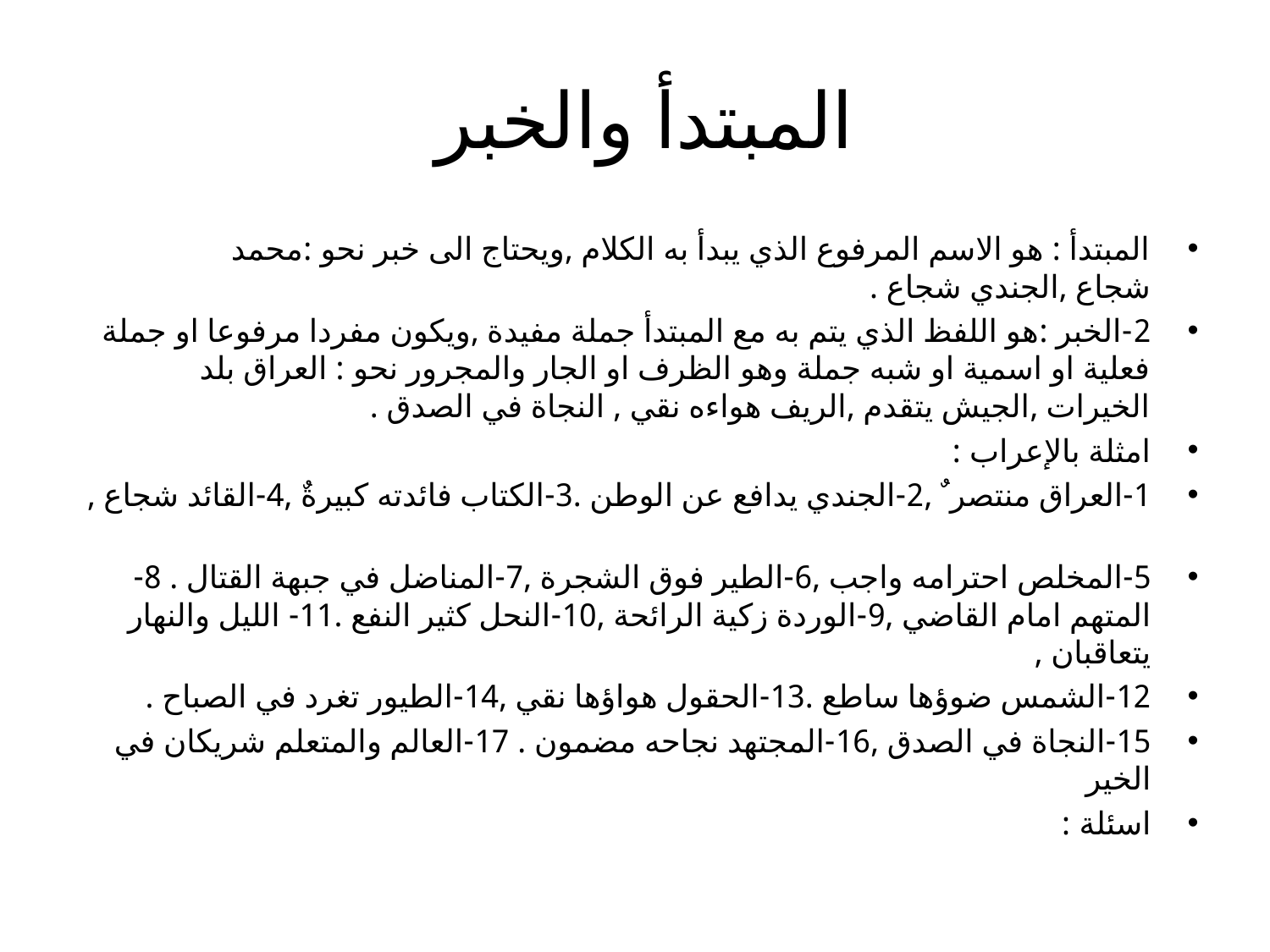

# المبتدأ والخبر
المبتدأ : هو الاسم المرفوع الذي يبدأ به الكلام ,ويحتاج الى خبر نحو :محمد شجاع ,الجندي شجاع .
2-الخبر :هو اللفظ الذي يتم به مع المبتدأ جملة مفيدة ,ويكون مفردا مرفوعا او جملة فعلية او اسمية او شبه جملة وهو الظرف او الجار والمجرور نحو : العراق بلد الخيرات ,الجيش يتقدم ,الريف هواءه نقي , النجاة في الصدق .
امثلة بالإعراب :
1-العراق منتصر ٌ ,2-الجندي يدافع عن الوطن .3-الكتاب فائدته كبيرةٌ ,4-القائد شجاع ,
5-المخلص احترامه واجب ,6-الطير فوق الشجرة ,7-المناضل في جبهة القتال . 8-المتهم امام القاضي ,9-الوردة زكية الرائحة ,10-النحل كثير النفع .11- الليل والنهار يتعاقبان ,
12-الشمس ضوؤها ساطع .13-الحقول هواؤها نقي ,14-الطيور تغرد في الصباح .
15-النجاة في الصدق ,16-المجتهد نجاحه مضمون . 17-العالم والمتعلم شريكان في الخير
اسئلة :